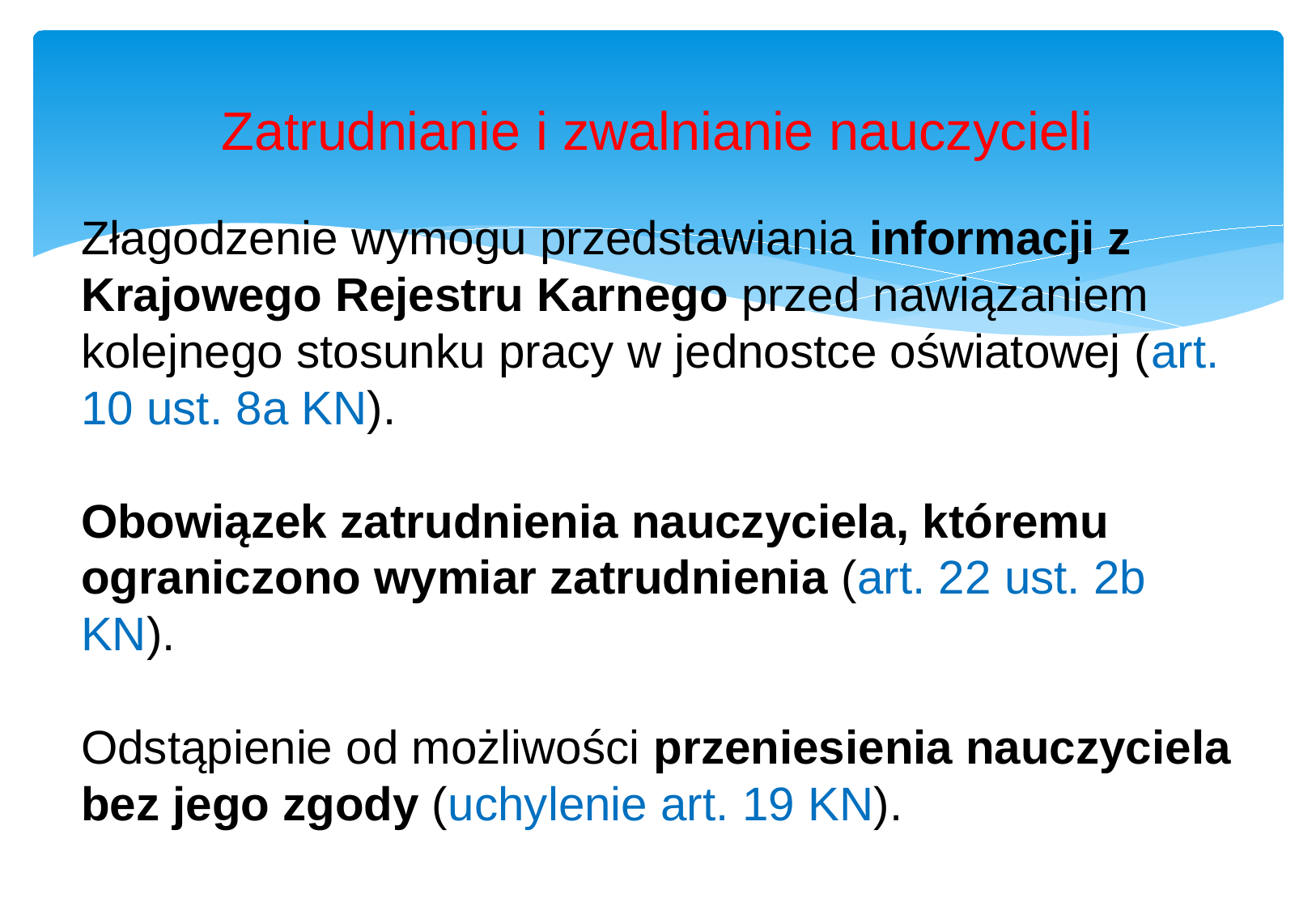

# Zatrudnianie i zwalnianie nauczycieli

Złagodzenie wymogu przedstawiania informacji z Krajowego Rejestru Karnego przed nawiązaniem kolejnego stosunku pracy w jednostce oświatowej (art. 10 ust. 8a KN).

Obowiązek zatrudnienia nauczyciela, któremu ograniczono wymiar zatrudnienia (art. 22 ust. 2b KN).

Odstąpienie od możliwości przeniesienia nauczyciela bez jego zgody (uchylenie art. 19 KN).